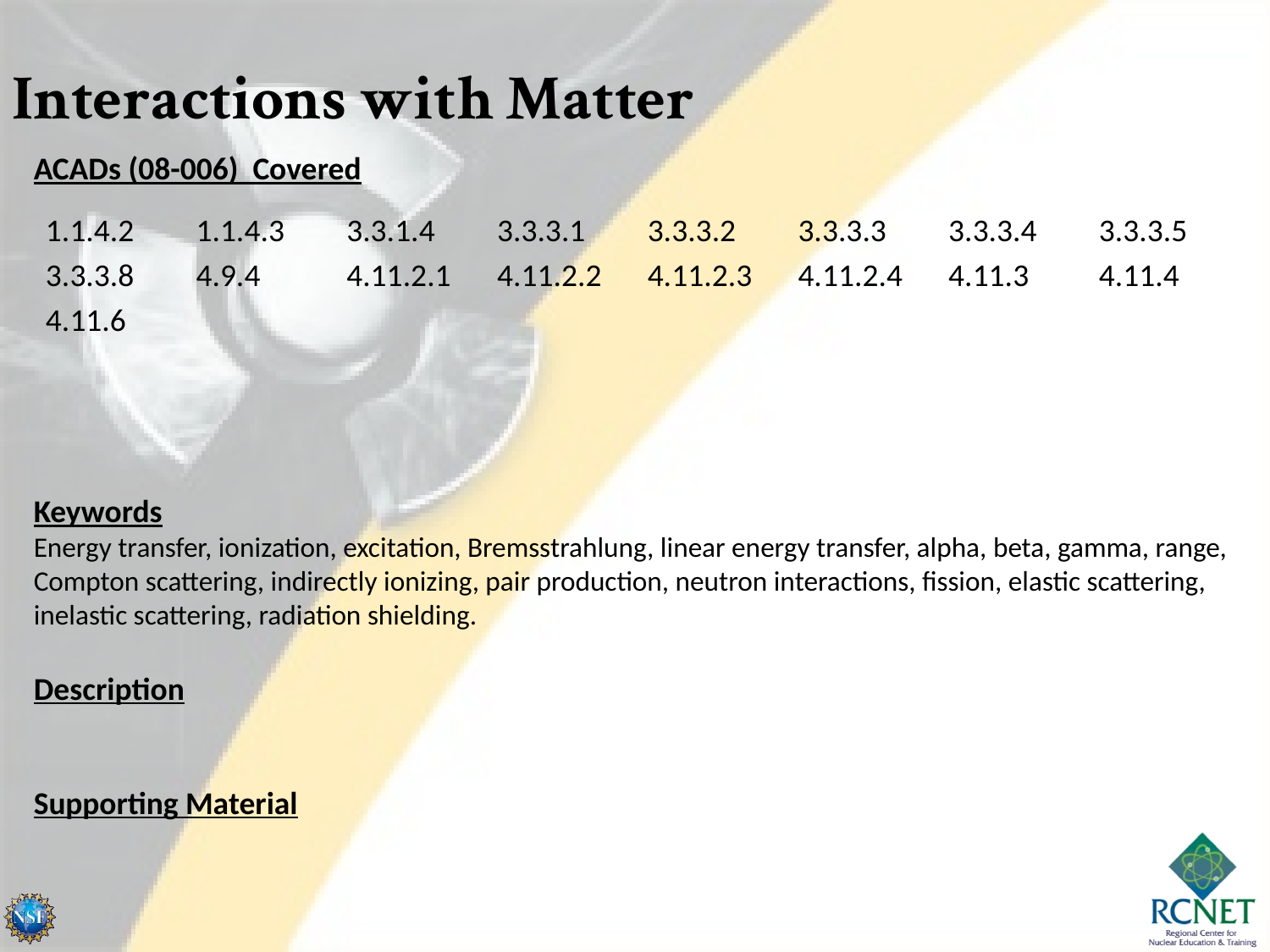

Interactions with Matter
ACADs (08-006)  Covered

Keywords
Energy transfer, ionization, excitation, Bremsstrahlung, linear energy transfer, alpha, beta, gamma, range, Compton scattering, indirectly ionizing, pair production, neutron interactions, fission, elastic scattering, inelastic scattering, radiation shielding.

Description

Supporting Material

| 1.1.4.2 | 1.1.4.3 | 3.3.1.4 | 3.3.3.1 | 3.3.3.2 | 3.3.3.3 | 3.3.3.4 | 3.3.3.5 |
| --- | --- | --- | --- | --- | --- | --- | --- |
| 3.3.3.8 | 4.9.4 | 4.11.2.1 | 4.11.2.2 | 4.11.2.3 | 4.11.2.4 | 4.11.3 | 4.11.4 |
| 4.11.6 |  |  |  |  |  |  |  |
|  |  |  |  |  |  |  |  |